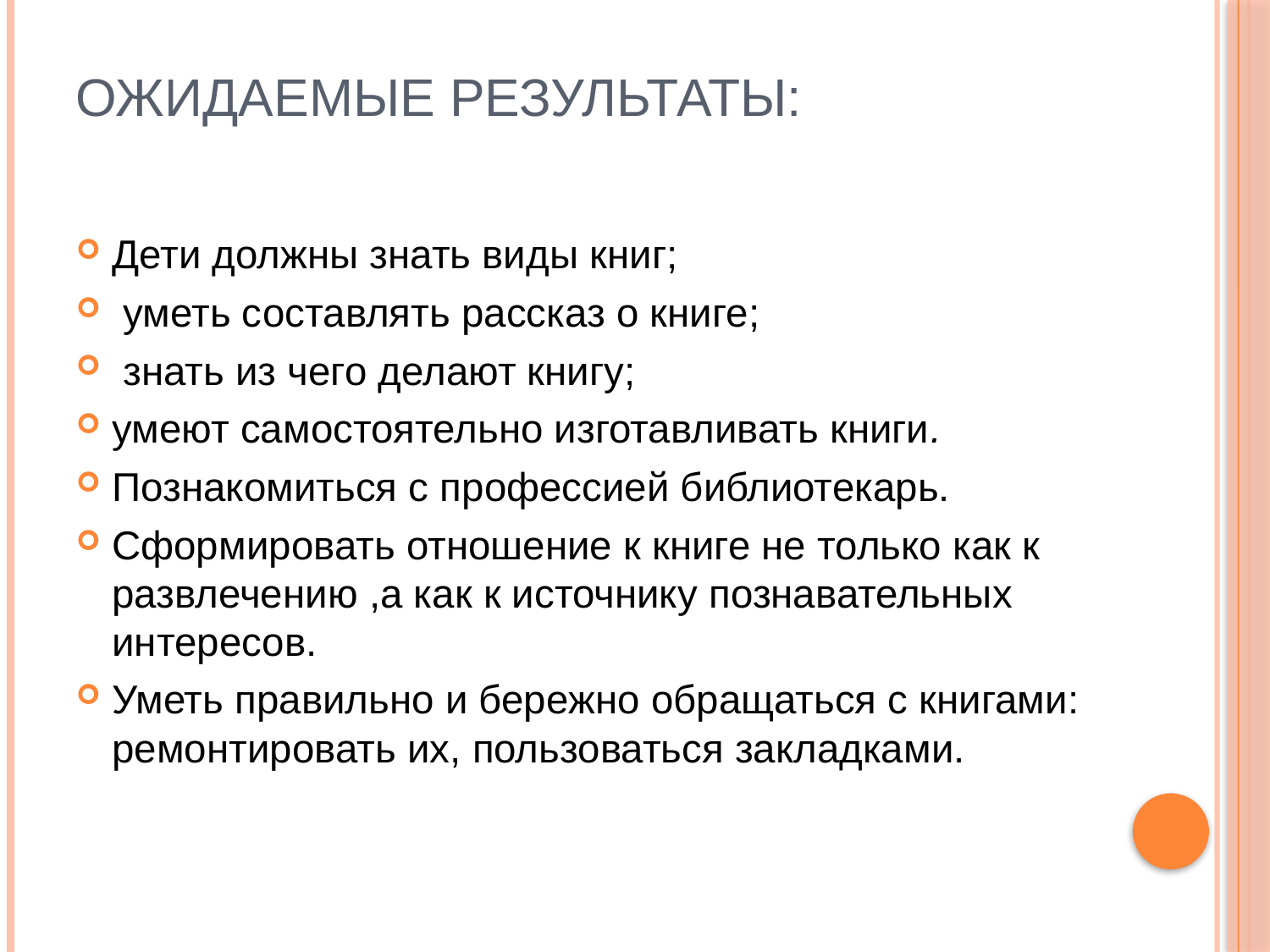

# Ожидаемые результаты:
Дети должны знать виды книг;
 уметь составлять рассказ о книге;
 знать из чего делают книгу;
умеют самостоятельно изготавливать книги.
Познакомиться с профессией библиотекарь.
Сформировать отношение к книге не только как к развлечению ,а как к источнику познавательных интересов.
Уметь правильно и бережно обращаться с книгами: ремонтировать их, пользоваться закладками.